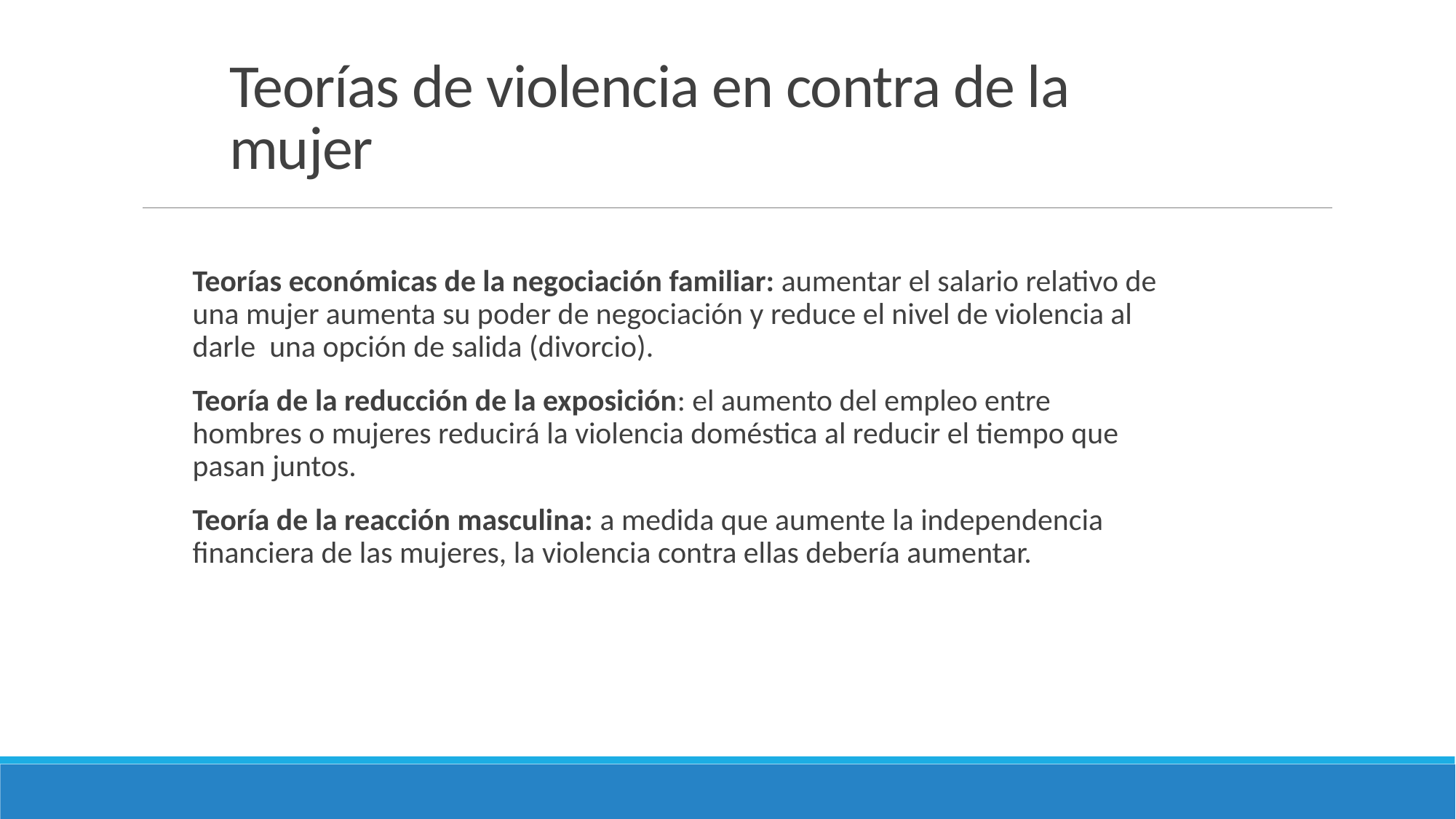

# Teorías de violencia en contra de la mujer
Teorías económicas de la negociación familiar: aumentar el salario relativo de una mujer aumenta su poder de negociación y reduce el nivel de violencia al darle  una opción de salida (divorcio).
Teoría de la reducción de la exposición: el aumento del empleo entre hombres o mujeres reducirá la violencia doméstica al reducir el tiempo que pasan juntos.
Teoría de la reacción masculina: a medida que aumente la independencia financiera de las mujeres, la violencia contra ellas debería aumentar.